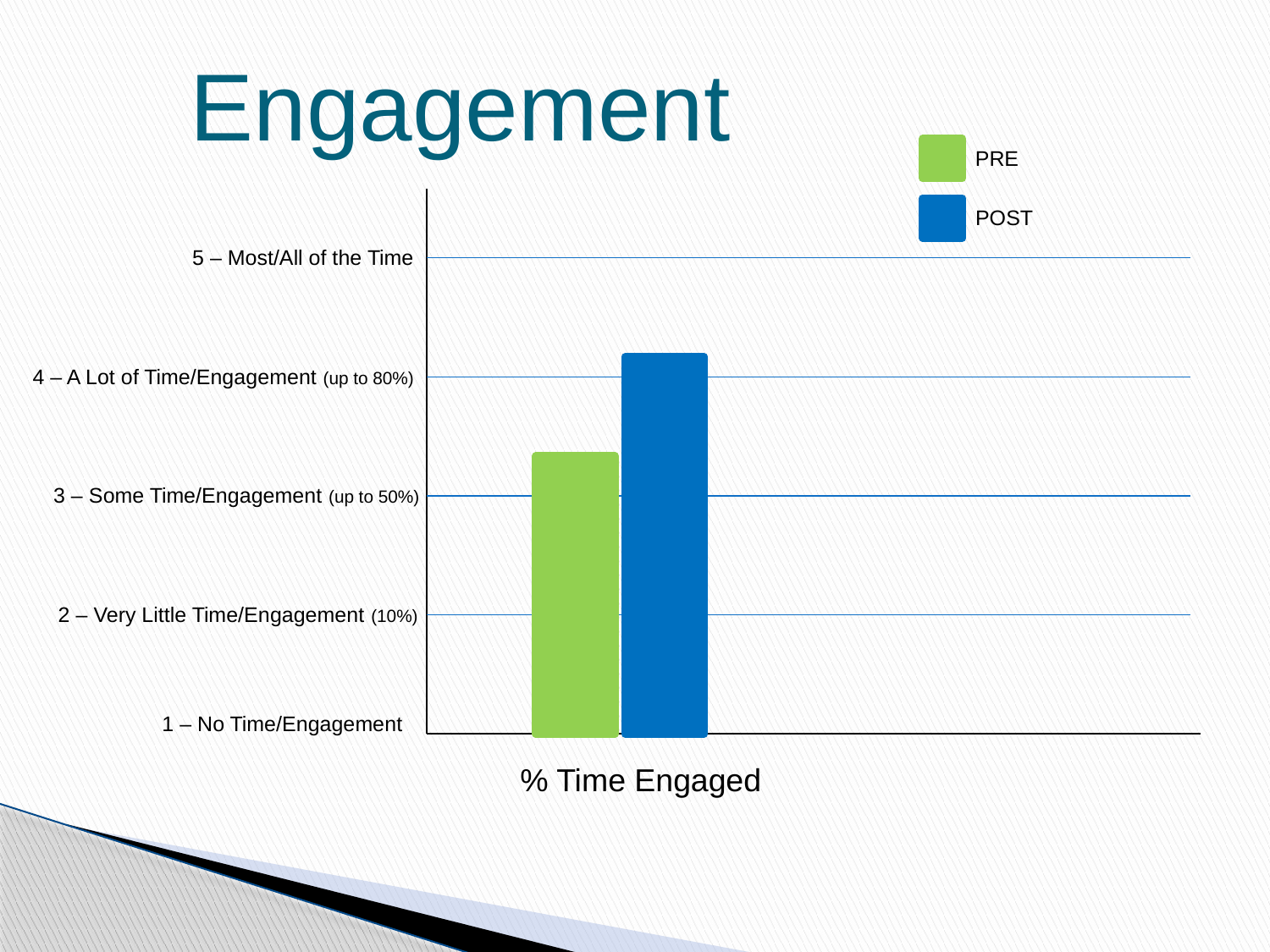

Engagement

PRE

POST
5 – Most/All of the Time
4 – A Lot of Time/Engagement (up to 80%)

3 – Some Time/Engagement (up to 50%)
2 – Very Little Time/Engagement (10%)
1 – No Time/Engagement
% Time Engaged